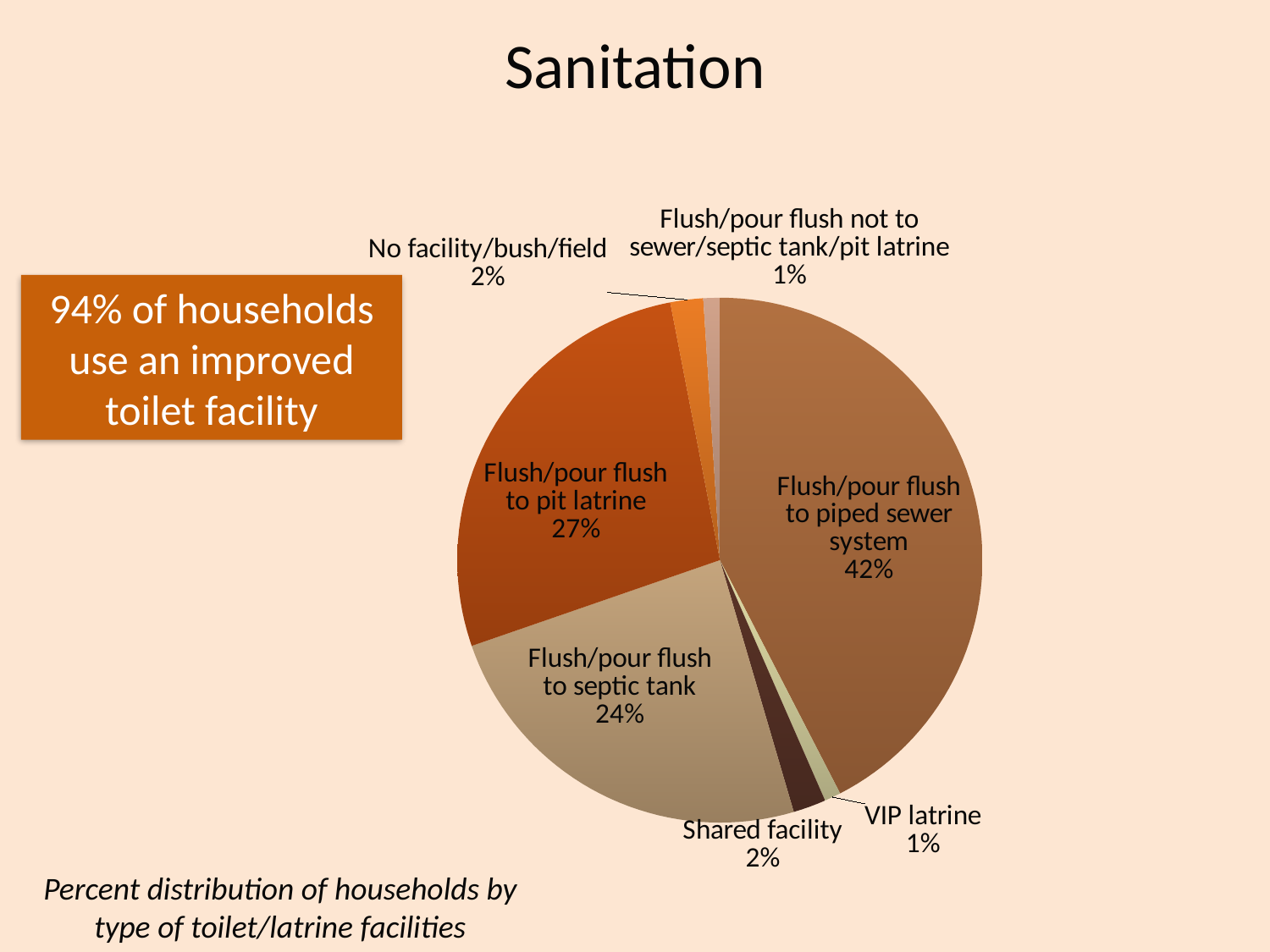

# Sanitation

### Chart

| Category | Sales |
|---|---|
| Flush/pour flush to piped sewer system | 42.0 |
| VIP latrine | 1.0 |
| Shared facility | 2.0 |
| Flush/pour flush to septic tank | 24.0 |
| Flush/pour flush to pit latrine | 27.0 |
| No facility/bush/field | 2.0 |
| Flush/pour flush not to sewer/septic tank/pit latrine | 1.0 |
94% of households use an improved toilet facility
Percent distribution of households by type of toilet/latrine facilities